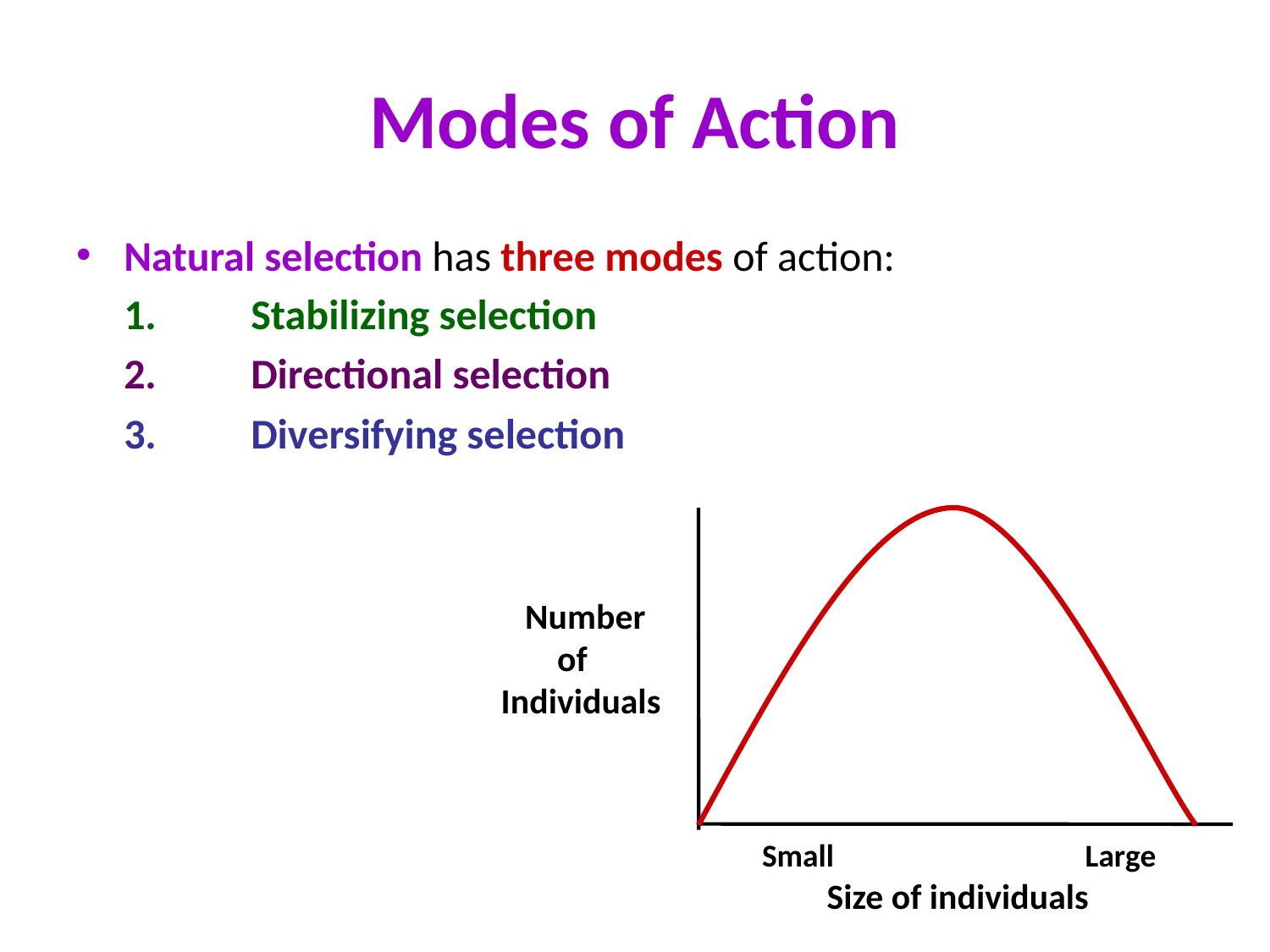

# Modes of Action
Natural selection has three modes of action:
	1.	Stabilizing selection
	2.	Directional selection
	3.	Diversifying selection

   Number
       of
Individuals

Small                                   Large
Size of individuals